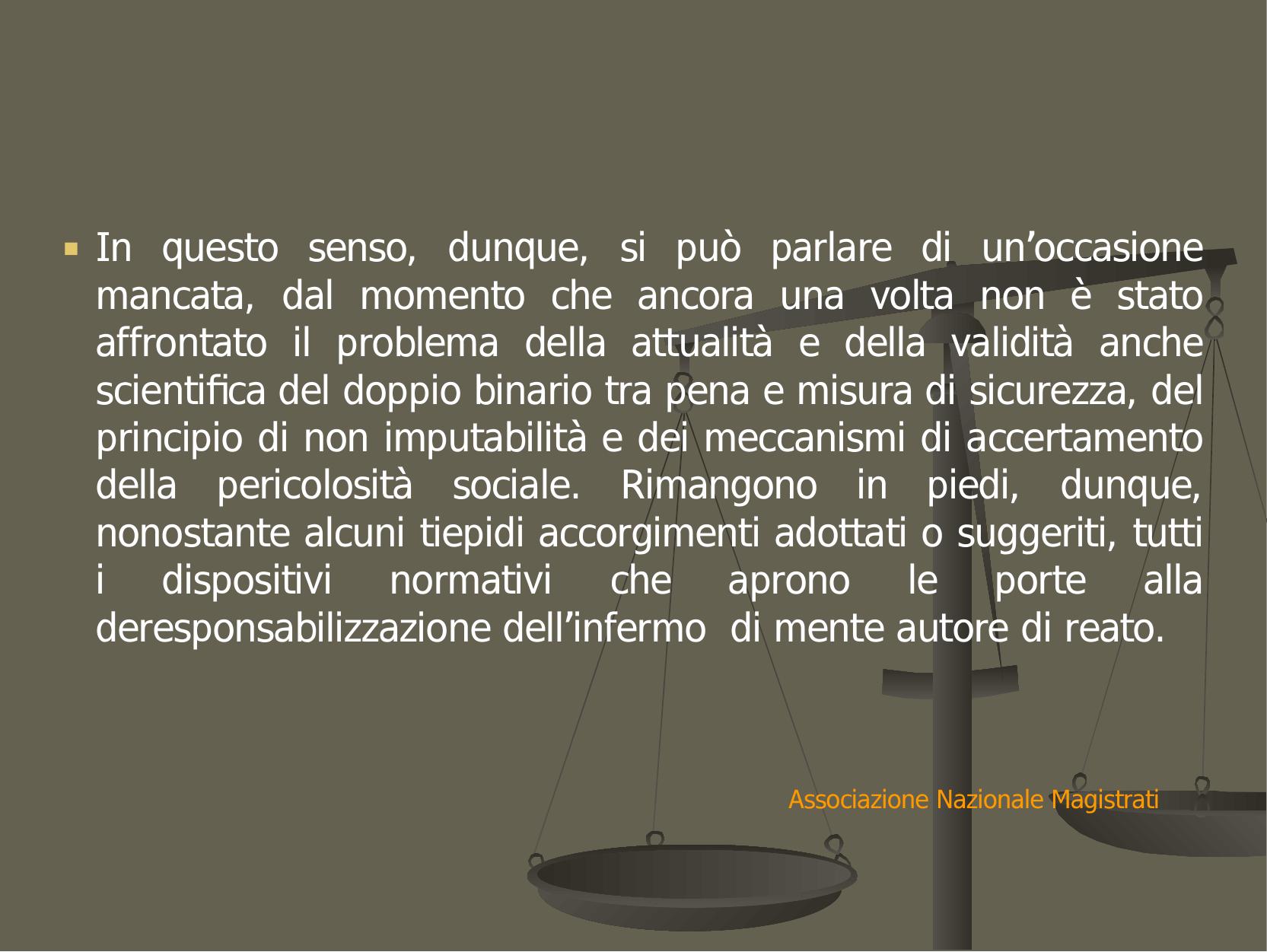

In questo senso, dunque, si può parlare di un’occasione mancata, dal momento che ancora una volta non è stato affrontato il problema della attualità e della validità anche scientifica del doppio binario tra pena e misura di sicurezza, del principio di non imputabilità e dei meccanismi di accertamento della pericolosità sociale. Rimangono in piedi, dunque, nonostante alcuni tiepidi accorgimenti adottati o suggeriti, tutti i dispositivi normativi che aprono le porte alla deresponsabilizzazione dell’infermo  di mente autore di reato.

                                                                                             Associazione Nazionale Magistrati